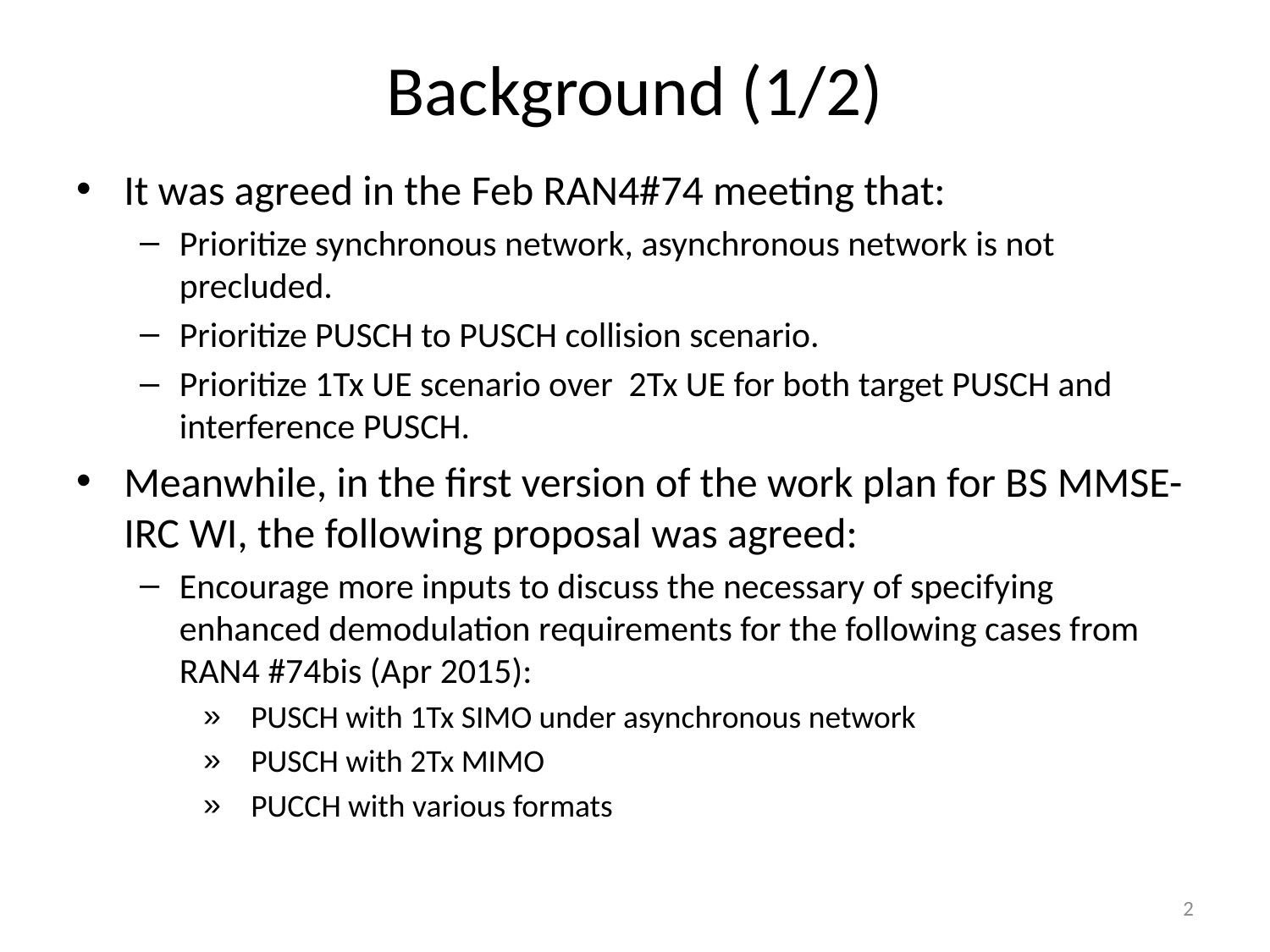

# Background (1/2)
It was agreed in the Feb RAN4#74 meeting that:
Prioritize synchronous network, asynchronous network is not precluded.
Prioritize PUSCH to PUSCH collision scenario.
Prioritize 1Tx UE scenario over  2Tx UE for both target PUSCH and interference PUSCH.
Meanwhile, in the first version of the work plan for BS MMSE-IRC WI, the following proposal was agreed:
Encourage more inputs to discuss the necessary of specifying enhanced demodulation requirements for the following cases from RAN4 #74bis (Apr 2015):
PUSCH with 1Tx SIMO under asynchronous network
PUSCH with 2Tx MIMO
PUCCH with various formats

2